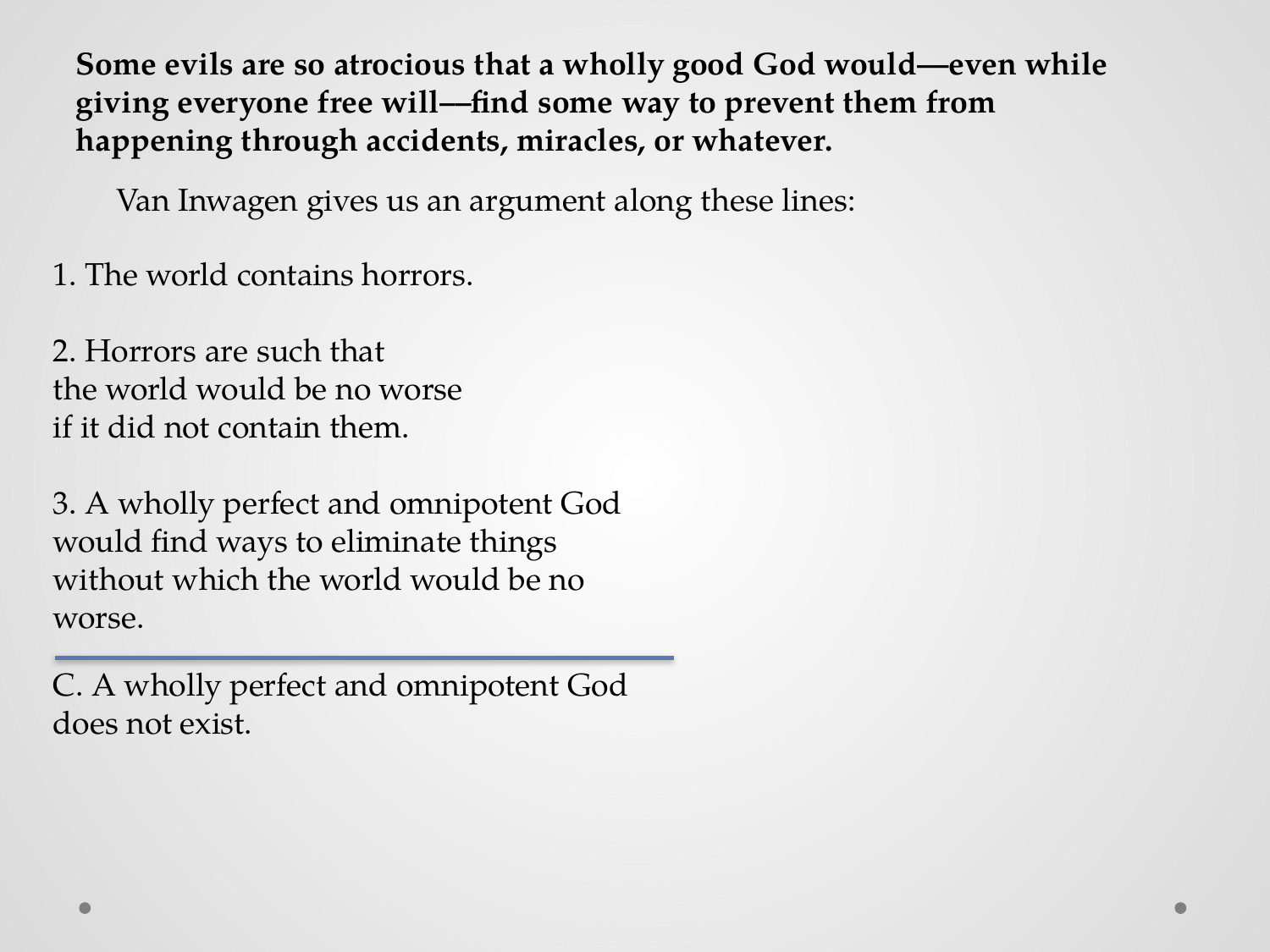

Some evils are so atrocious that a wholly good God would—even while giving everyone free will––find some way to prevent them from happening through accidents, miracles, or whatever.
Van Inwagen gives us an argument along these lines:
1. The world contains horrors.

2. Horrors are such that
the world would be no worse
if it did not contain them.

3. A wholly perfect and omnipotent God would find ways to eliminate things without which the world would be no worse.
C. A wholly perfect and omnipotent God does not exist.